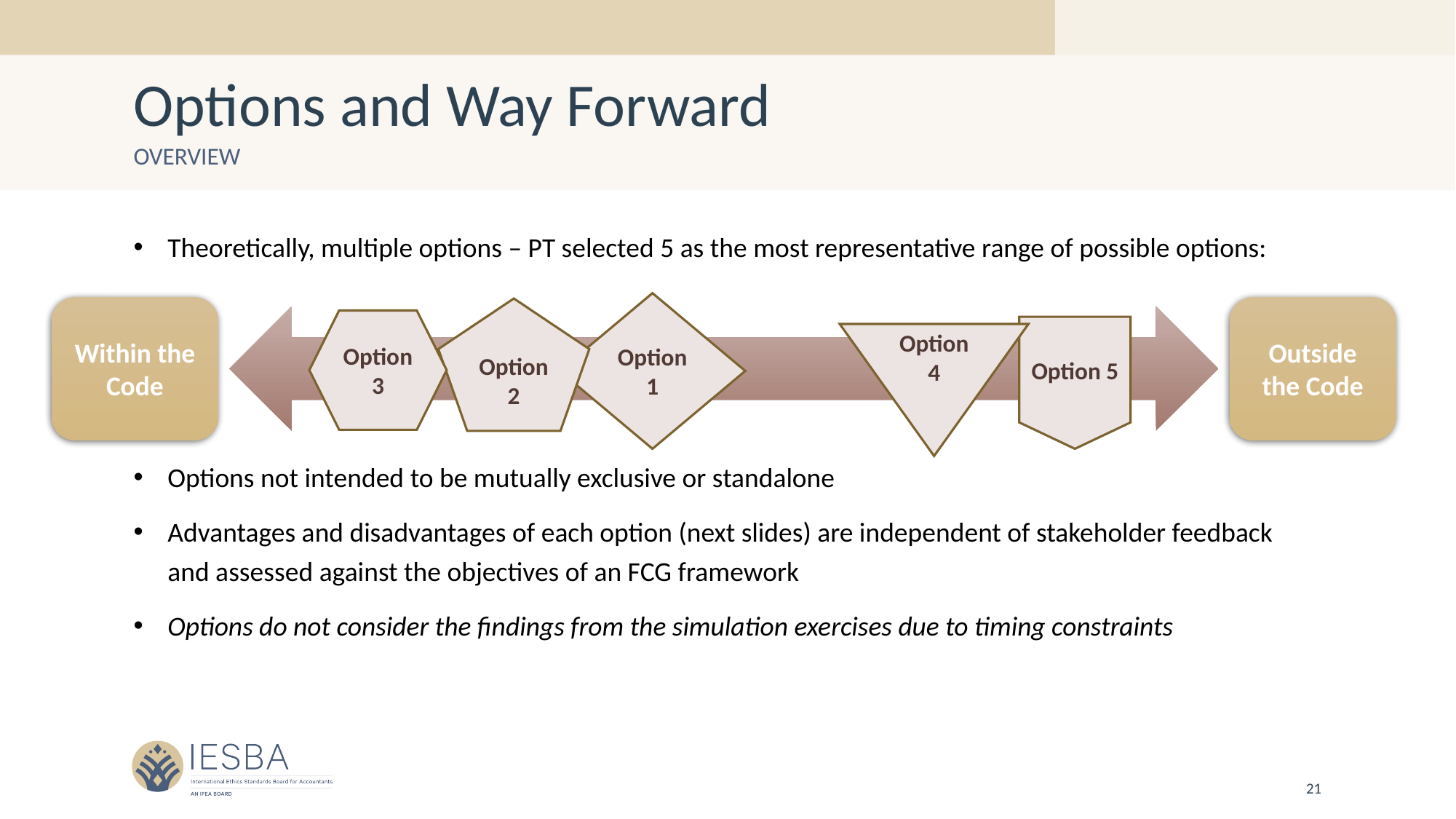

# Options and Way Forward
overview
Theoretically, multiple options – PT selected 5 as the most representative range of possible options:

Options not intended to be mutually exclusive or standalone
Advantages and disadvantages of each option (next slides) are independent of stakeholder feedback and assessed against the objectives of an FCG framework
Options do not consider the findings from the simulation exercises due to timing constraints

Option 1
Within the Code
Outside the Code
Option 2

Option 3
Option 5
Option 4
21